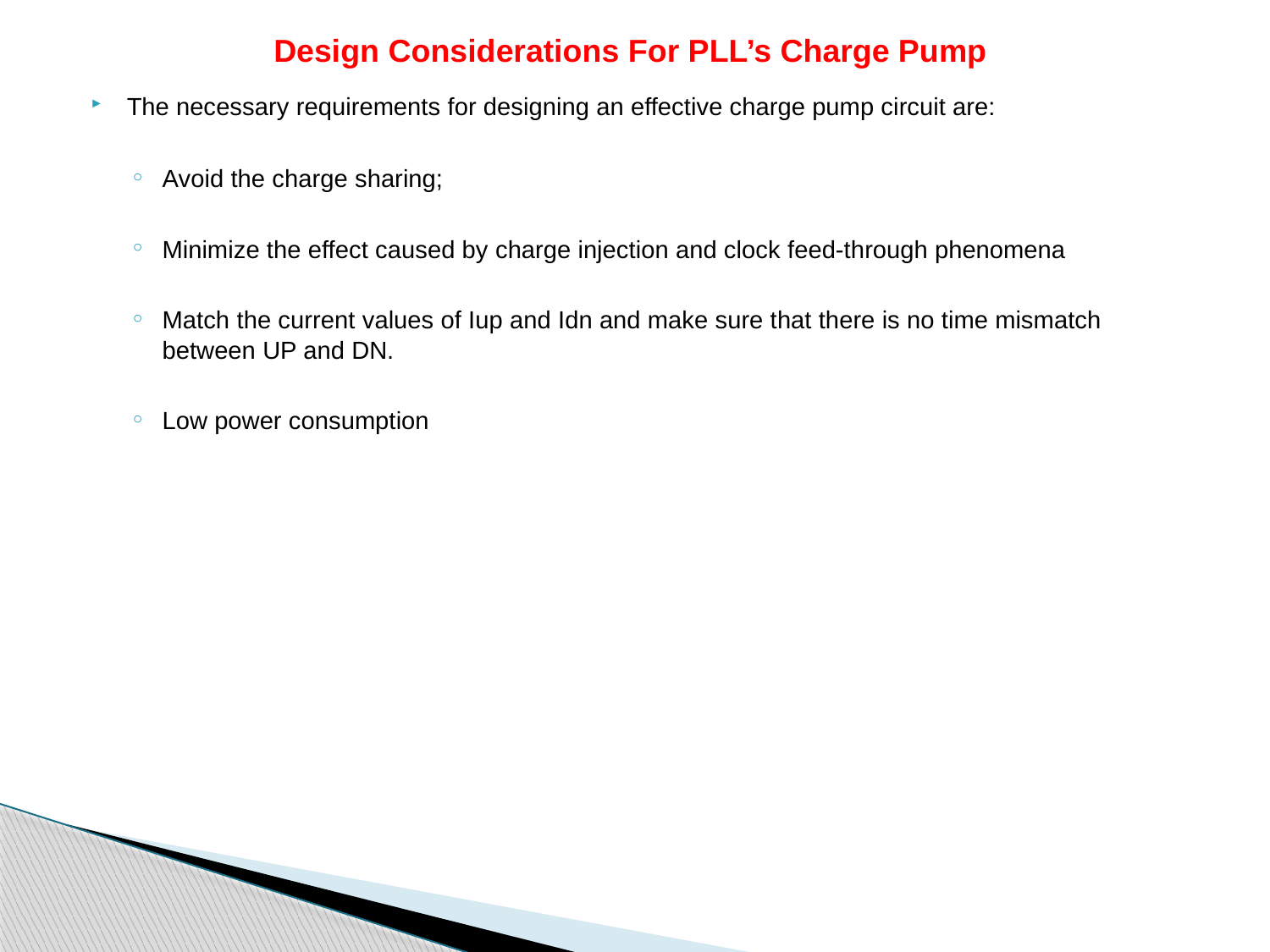

# Design Considerations For PLL’s Charge Pump
The necessary requirements for designing an effective charge pump circuit are:

Avoid the charge sharing;

Minimize the effect caused by charge injection and clock feed-through phenomena

Match the current values of Iup and Idn and make sure that there is no time mismatch between UP and DN.

Low power consumption